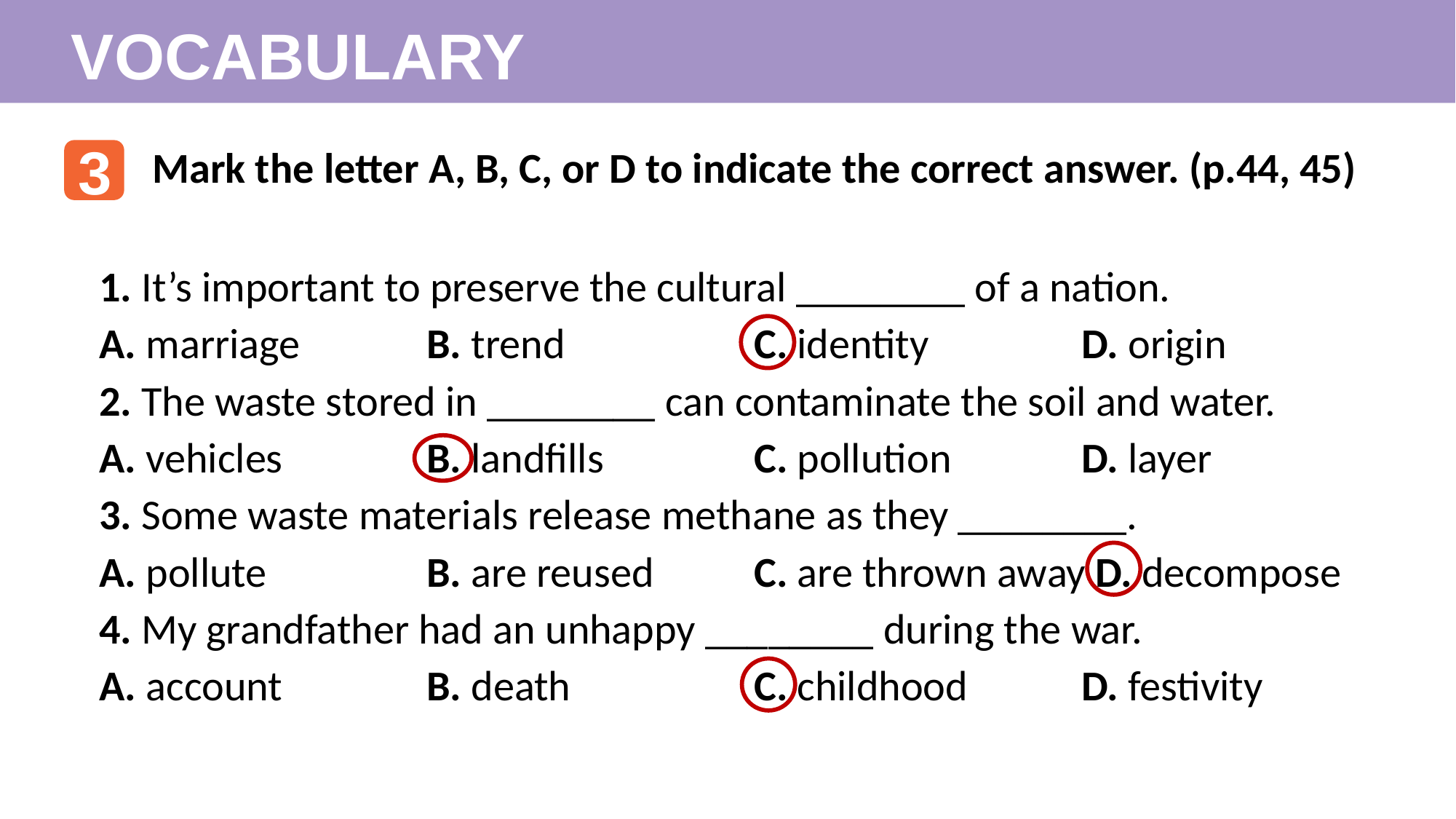

VOCABULARY
3
Mark the letter A, B, C, or D to indicate the correct answer. (p.44, 45)

1. It’s important to preserve the cultural ________ of a nation.
A. marriage 		B. trend 		C. identity 		D. origin
2. The waste stored in ________ can contaminate the soil and water.
A. vehicles 		B. landfills 		C. pollution 		D. layer
3. Some waste materials release methane as they ________.
A. pollute 		B. are reused 	C. are thrown away D. decompose
4. My grandfather had an unhappy ________ during the war.
A. account 		B. death 		C. childhood 	D. festivity